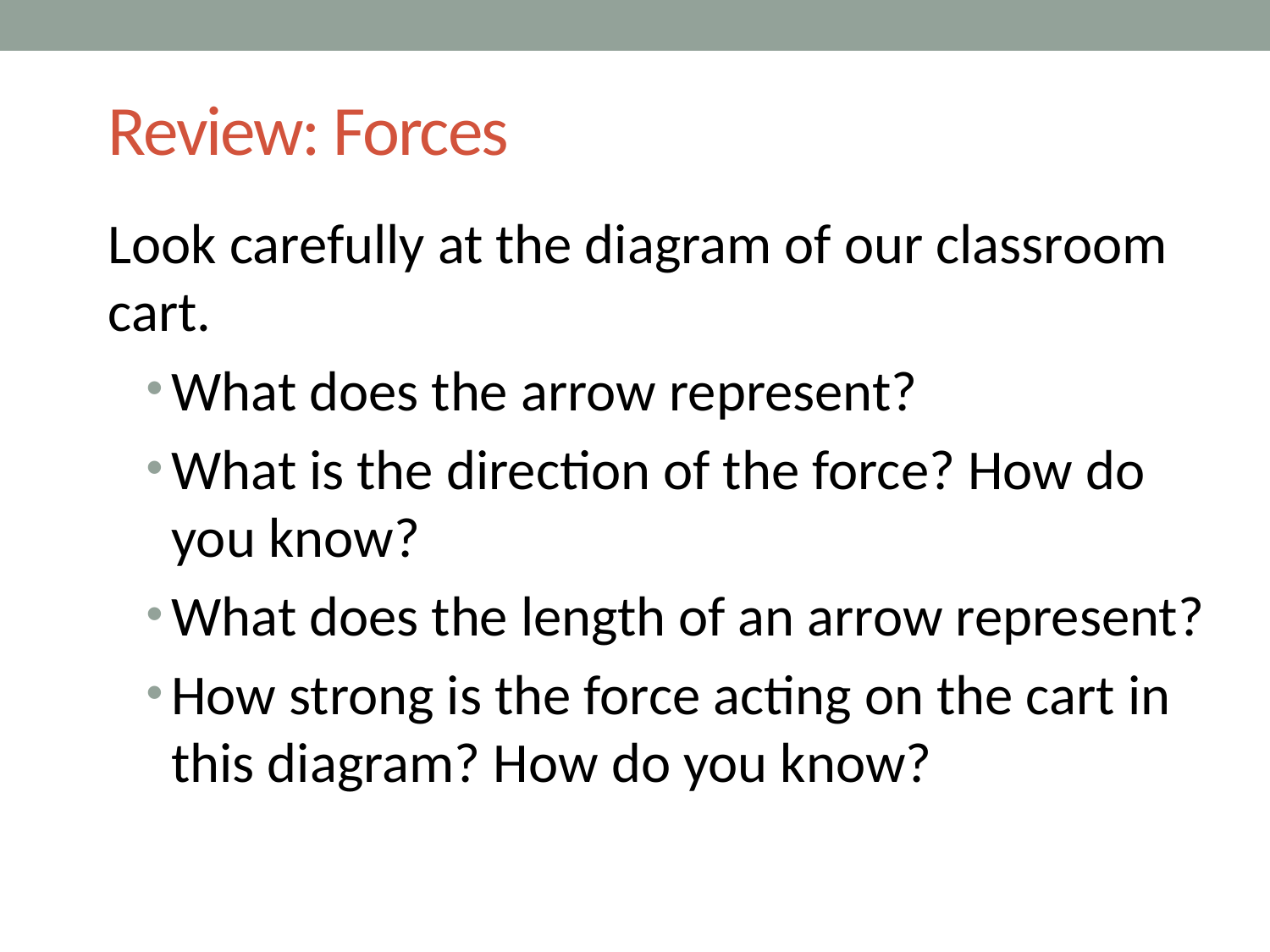

# Review: Forces
Look carefully at the diagram of our classroom cart.
What does the arrow represent?
What is the direction of the force? How do you know?
What does the length of an arrow represent?
How strong is the force acting on the cart in this diagram? How do you know?